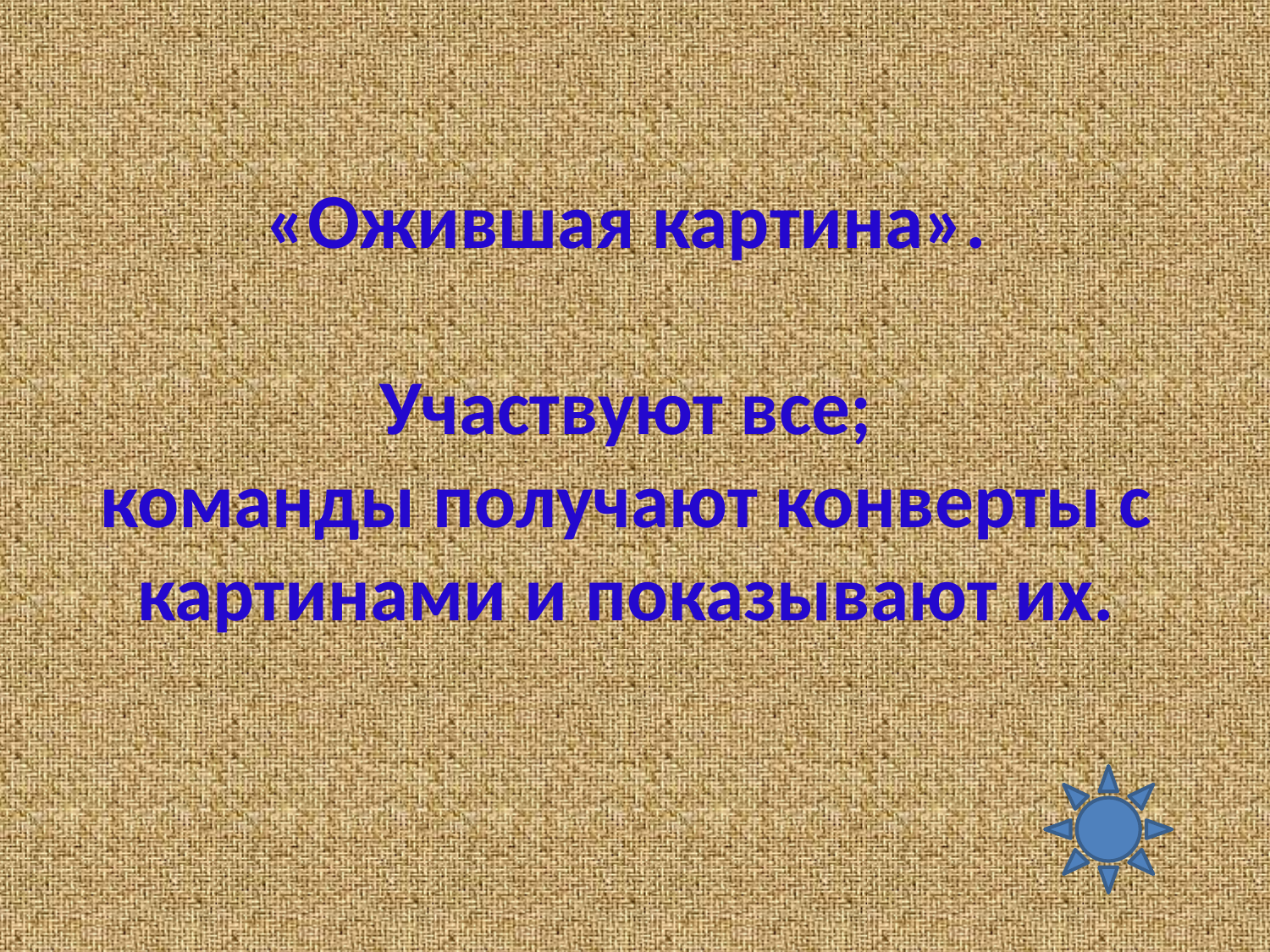

# «Ожившая картина». Участвуют все; команды получают конверты с картинами и показывают их.